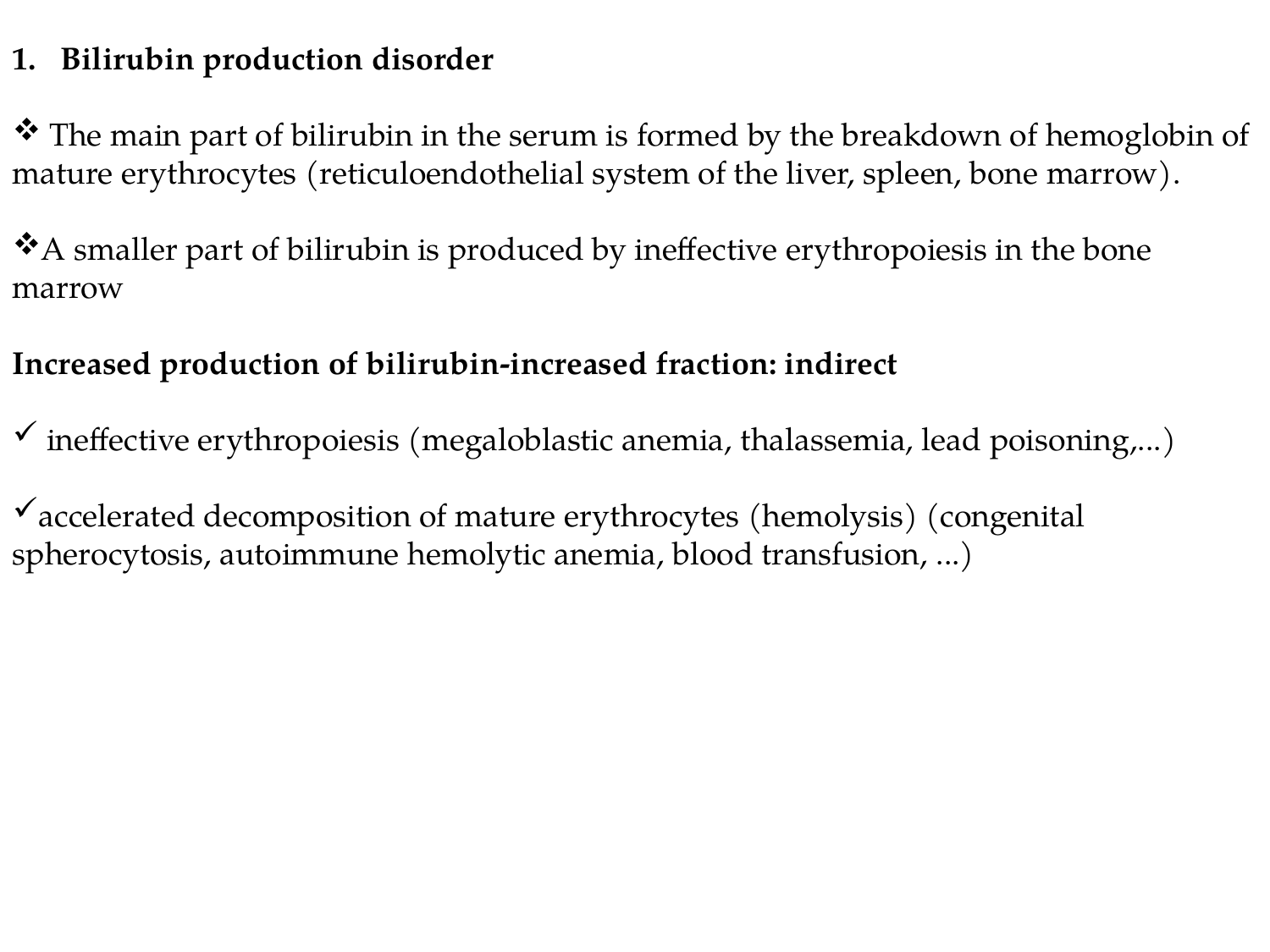

Bilirubin production disorder

 The main part of bilirubin in the serum is formed by the breakdown of hemoglobin of mature erythrocytes (reticuloendothelial system of the liver, spleen, bone marrow).

A smaller part of bilirubin is produced by ineffective erythropoiesis in the bone marrow

Increased production of bilirubin-increased fraction: indirect

 ineffective erythropoiesis (megaloblastic anemia, thalassemia, lead poisoning,...)

accelerated decomposition of mature erythrocytes (hemolysis) (congenital spherocytosis, autoimmune hemolytic anemia, blood transfusion, ...)